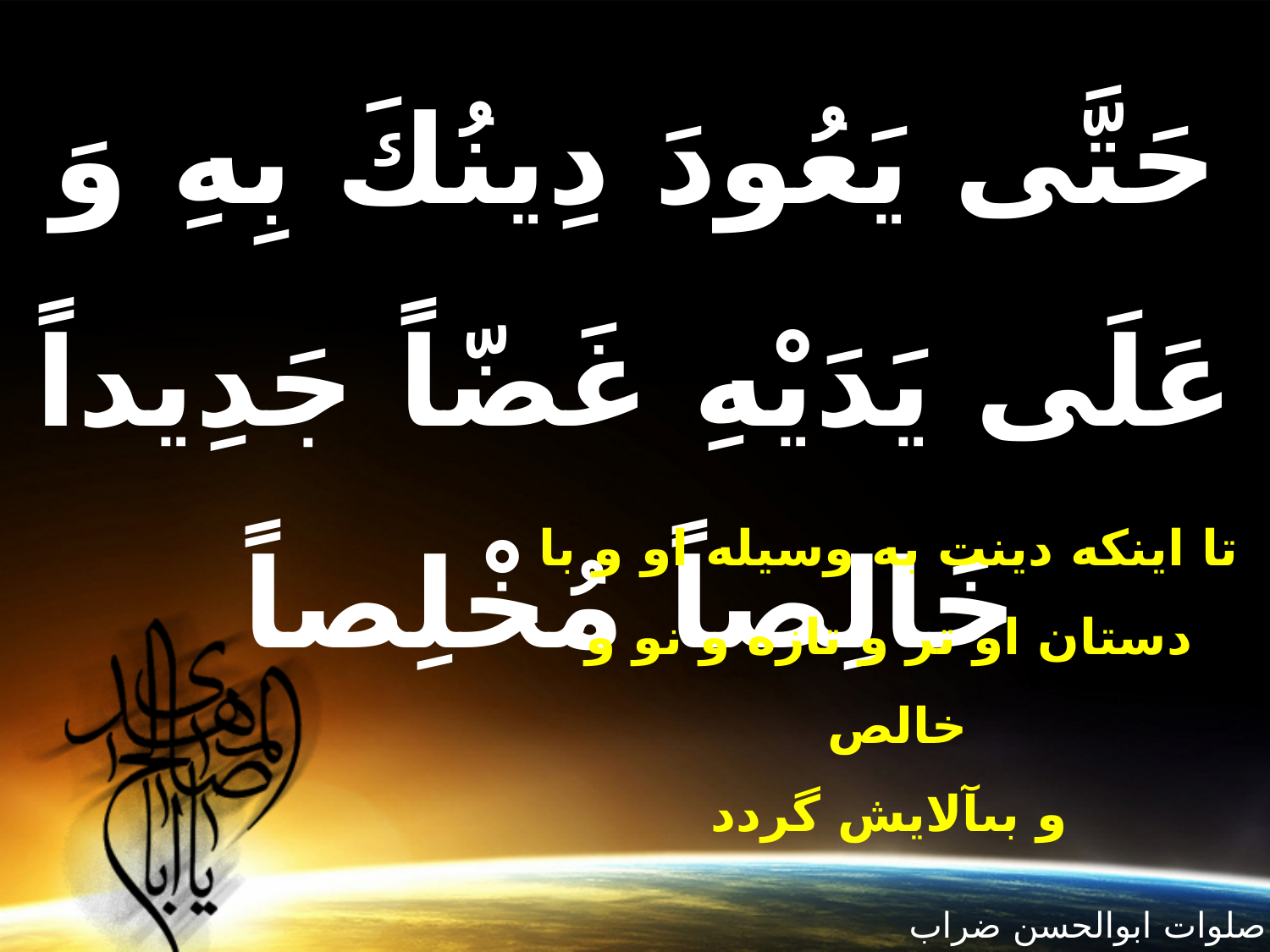

حَتَّى يَعُودَ دِينُكَ بِهِ وَ عَلَى يَدَيْهِ غَضّاً جَدِيداً خَالِصاً مُخْلِصاً
تا اينكه دينت به وسيله او و با دستان او تر و تازه و نو و خالص
و بى‏آلايش گردد